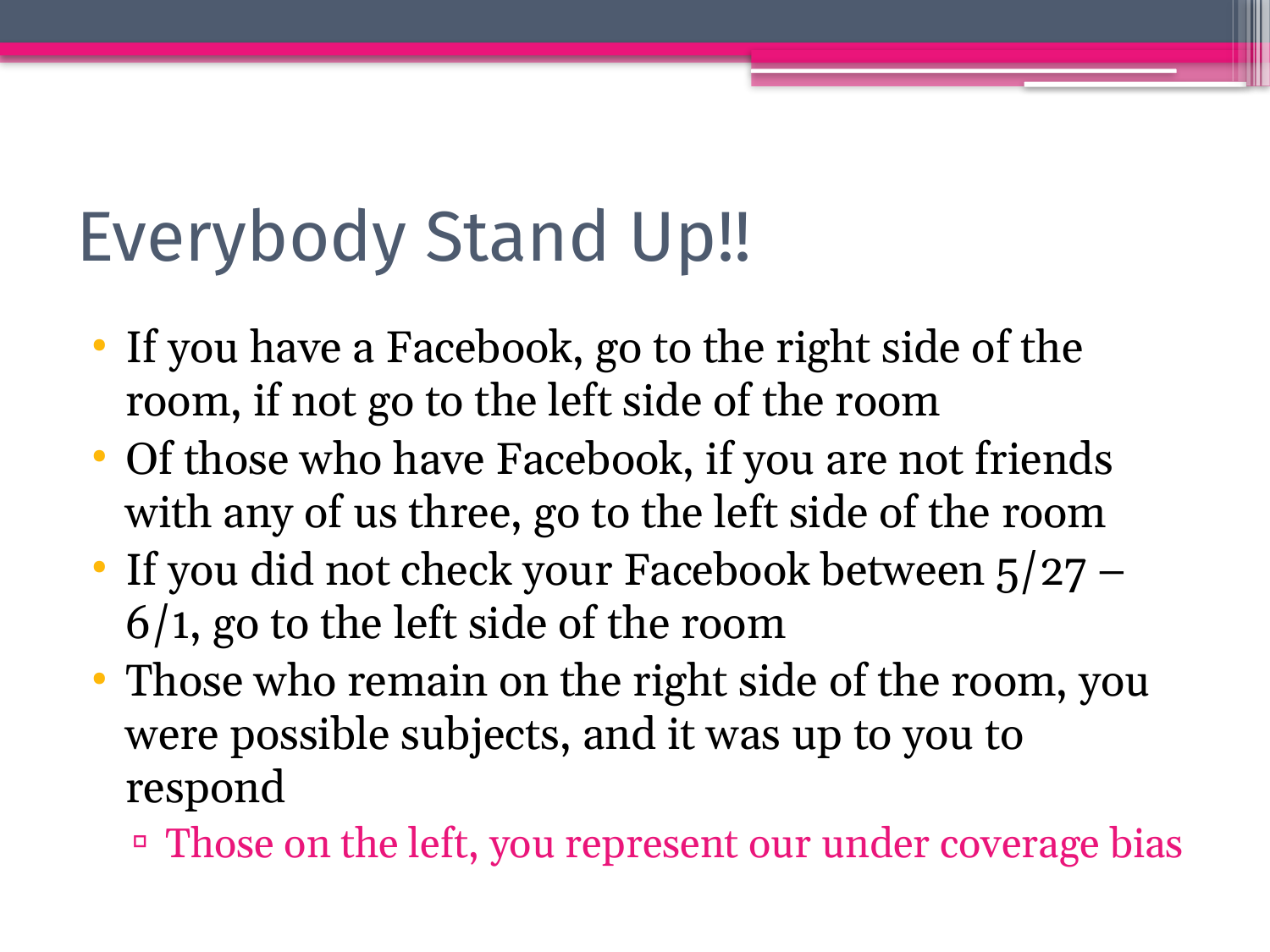

# Everybody Stand Up!!
If you have a Facebook, go to the right side of the room, if not go to the left side of the room
Of those who have Facebook, if you are not friends with any of us three, go to the left side of the room
If you did not check your Facebook between 5/27 – 6/1, go to the left side of the room
Those who remain on the right side of the room, you were possible subjects, and it was up to you to respond
Those on the left, you represent our under coverage bias